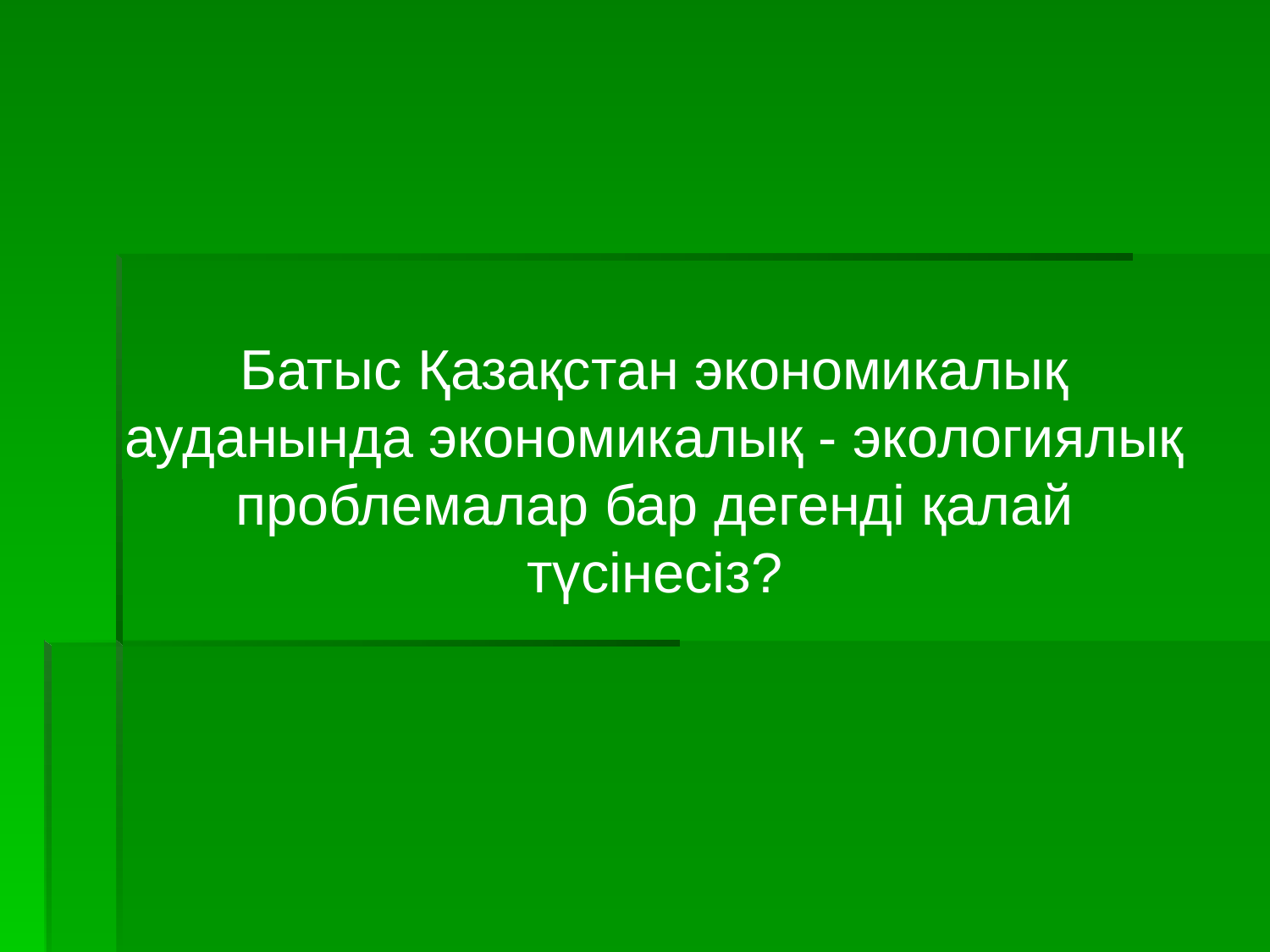

Батыс Қазақстан экономикалық ауданында экономикалық - экологиялық проблемалар бар дегенді қалай түсінесіз?